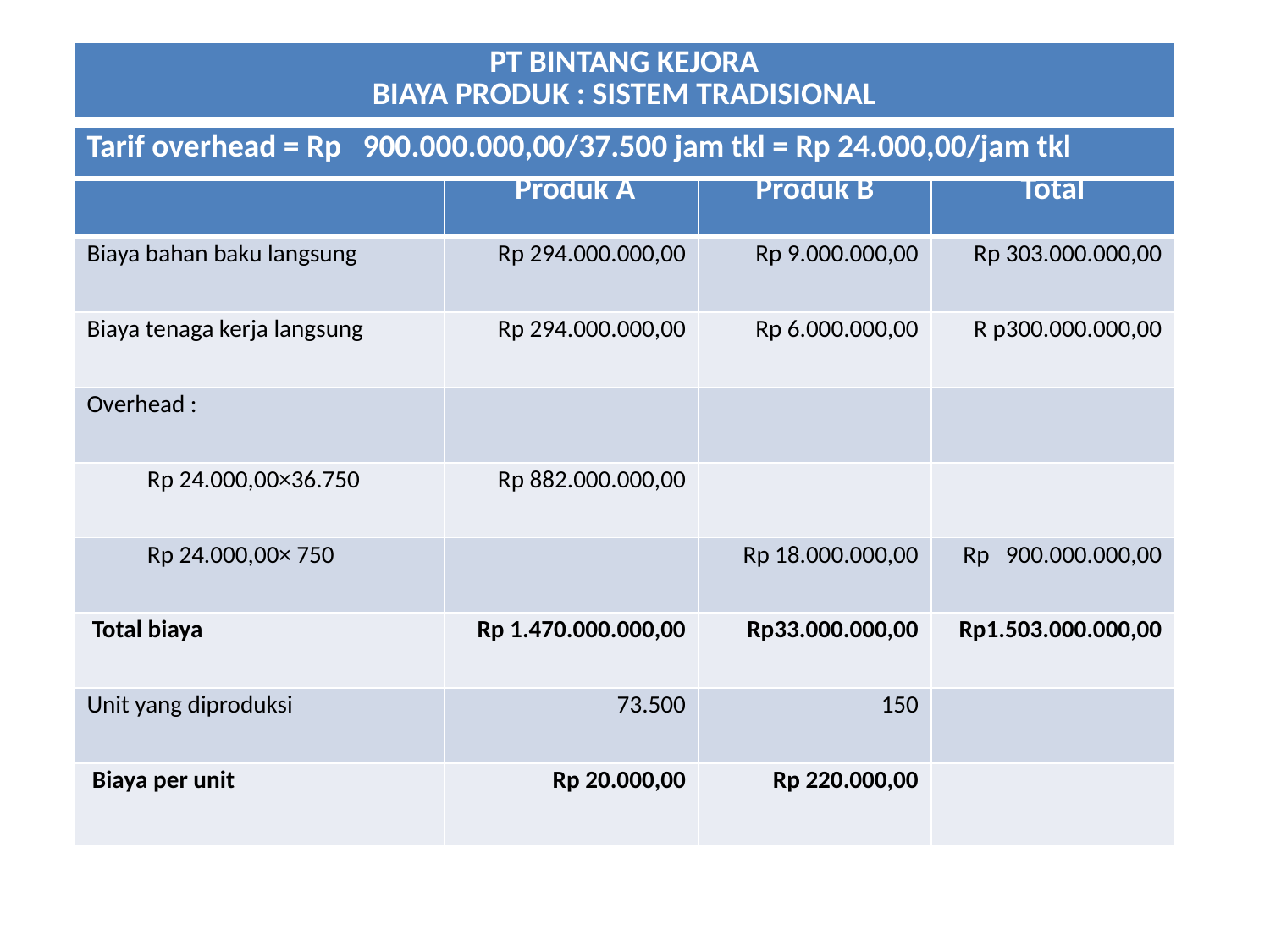

| PT BINTANG KEJORA BIAYA PRODUK : SISTEM TRADISIONAL |
| --- |
.
| Tarif overhead = Rp 900.000.000,00/37.500 jam tkl = Rp 24.000,00/jam tkl |
| --- |
|  | Produk A | Produk B | Total |
| --- | --- | --- | --- |
| Biaya bahan baku langsung | Rp 294.000.000,00 | Rp 9.000.000,00 | Rp 303.000.000,00 |
| Biaya tenaga kerja langsung | Rp 294.000.000,00 | Rp 6.000.000,00 | R p300.000.000,00 |
| Overhead : |  |  |  |
| Rp 24.000,00×36.750 | Rp 882.000.000,00 |  |  |
| Rp 24.000,00× 750 |  | Rp 18.000.000,00 | Rp 900.000.000,00 |
| Total biaya | Rp 1.470.000.000,00 | Rp33.000.000,00 | Rp1.503.000.000,00 |
| Unit yang diproduksi | 73.500 | 150 |  |
| Biaya per unit | Rp 20.000,00 | Rp 220.000,00 |  |